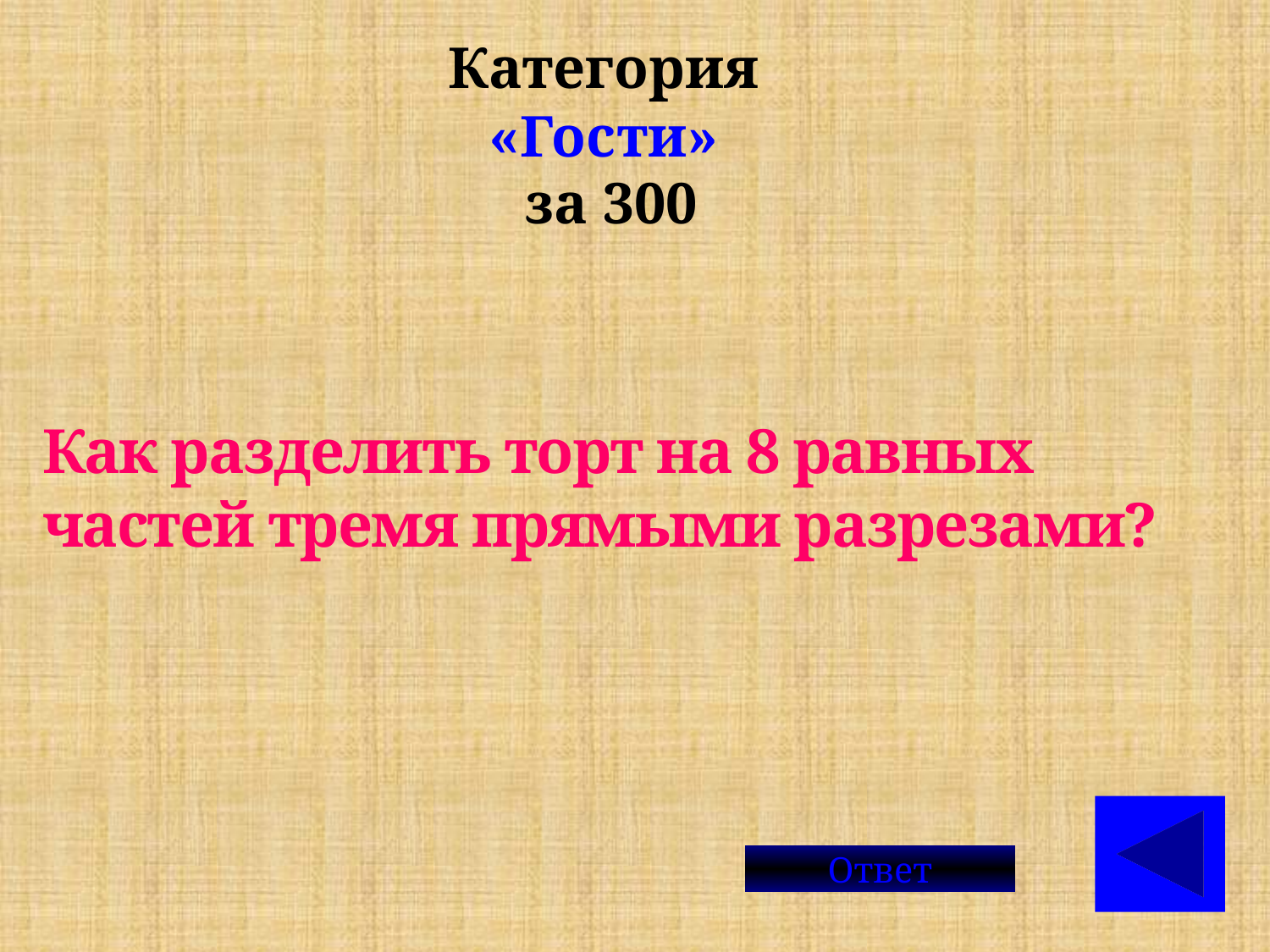

Категория
«Гости»
за 300

# Как разделить торт на 8 равных частей тремя прямыми разрезами?

Ответ